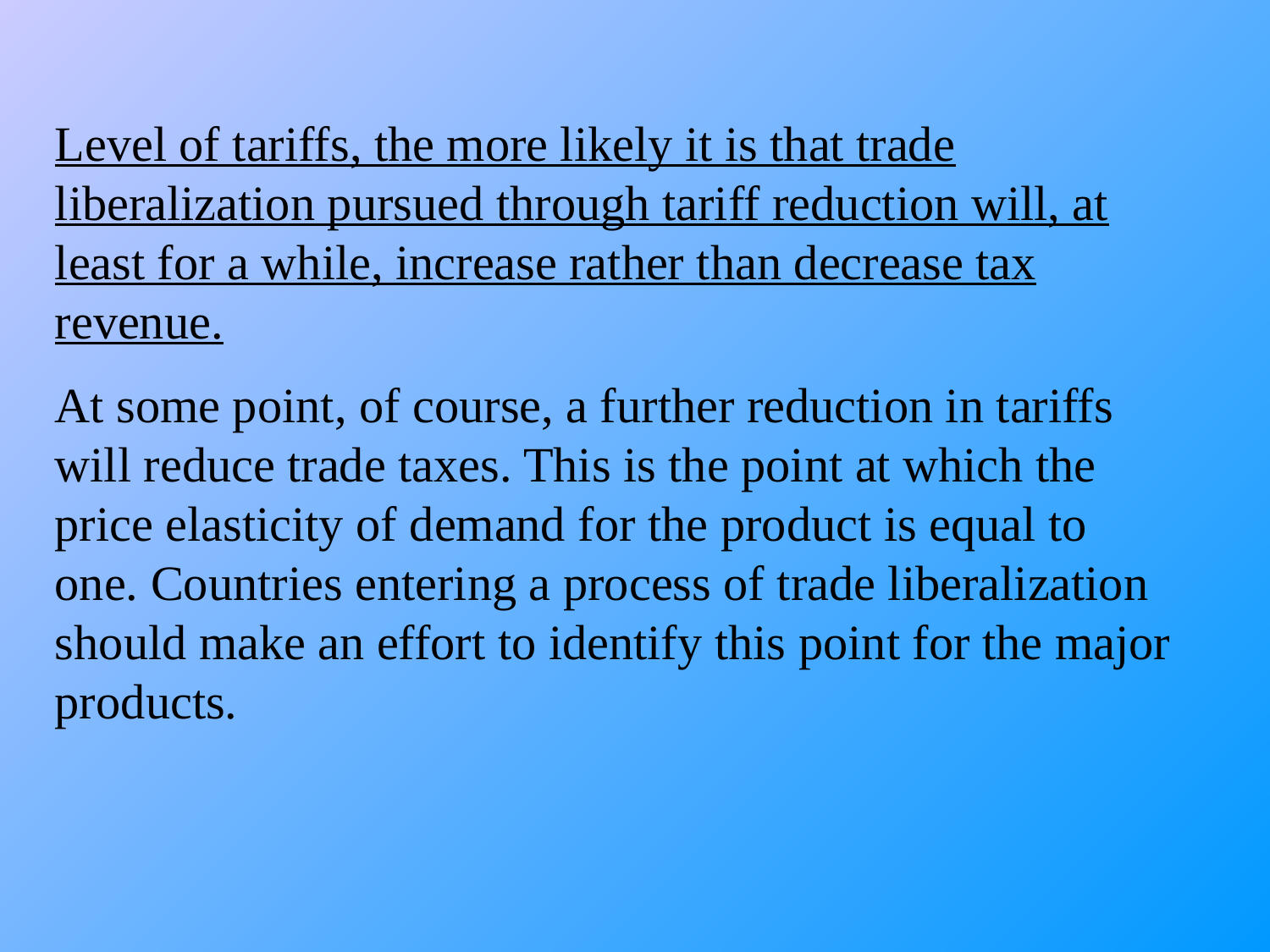

Level of tariffs, the more likely it is that trade liberalization pursued through tariff reduction will, at least for a while, increase rather than decrease tax revenue.
At some point, of course, a further reduction in tariffs will reduce trade taxes. This is the point at which the price elasticity of demand for the product is equal to one. Countries entering a process of trade liberalization should make an effort to identify this point for the major products.